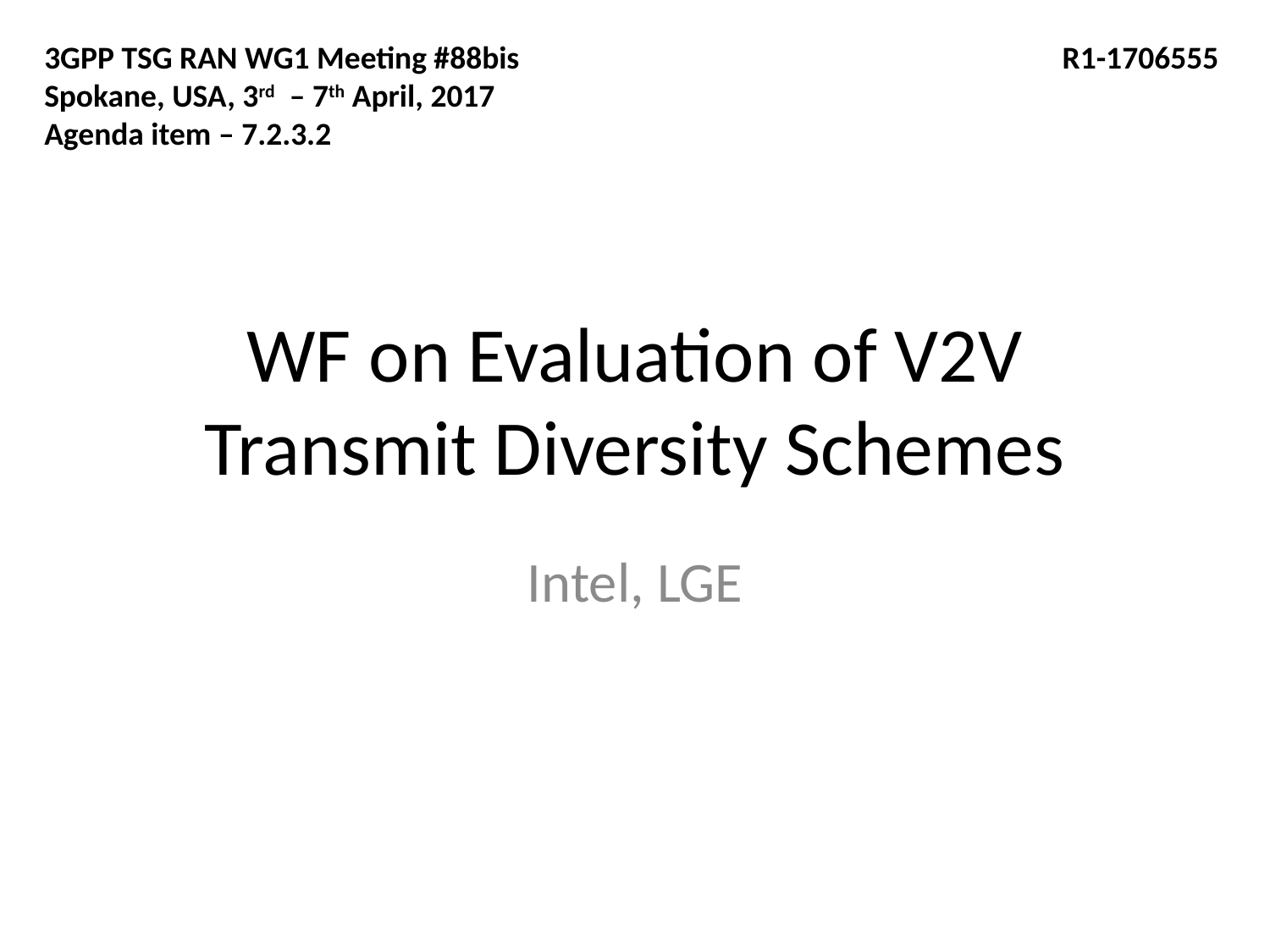

3GPP TSG RAN WG1 Meeting #88bis				                  R1-1706555
Spokane, USA, 3rd  – 7th April, 2017
Agenda item – 7.2.3.2
# WF on Evaluation of V2V Transmit Diversity Schemes
Intel, LGE